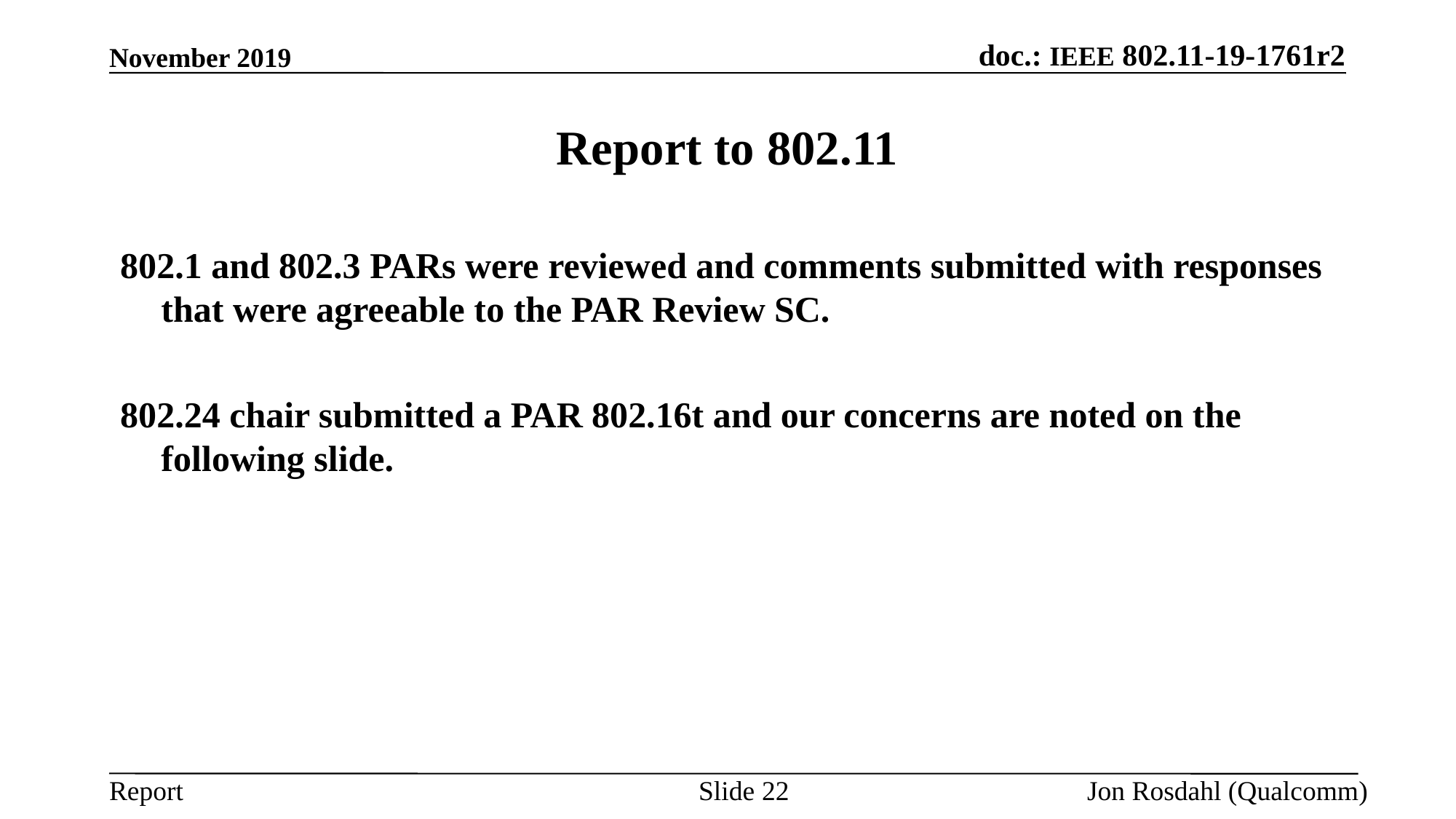

November 2019
# Report to 802.11
802.1 and 802.3 PARs were reviewed and comments submitted with responses that were agreeable to the PAR Review SC.

802.24 chair submitted a PAR 802.16t and our concerns are noted on the following slide.
Slide 22
Jon Rosdahl (Qualcomm)